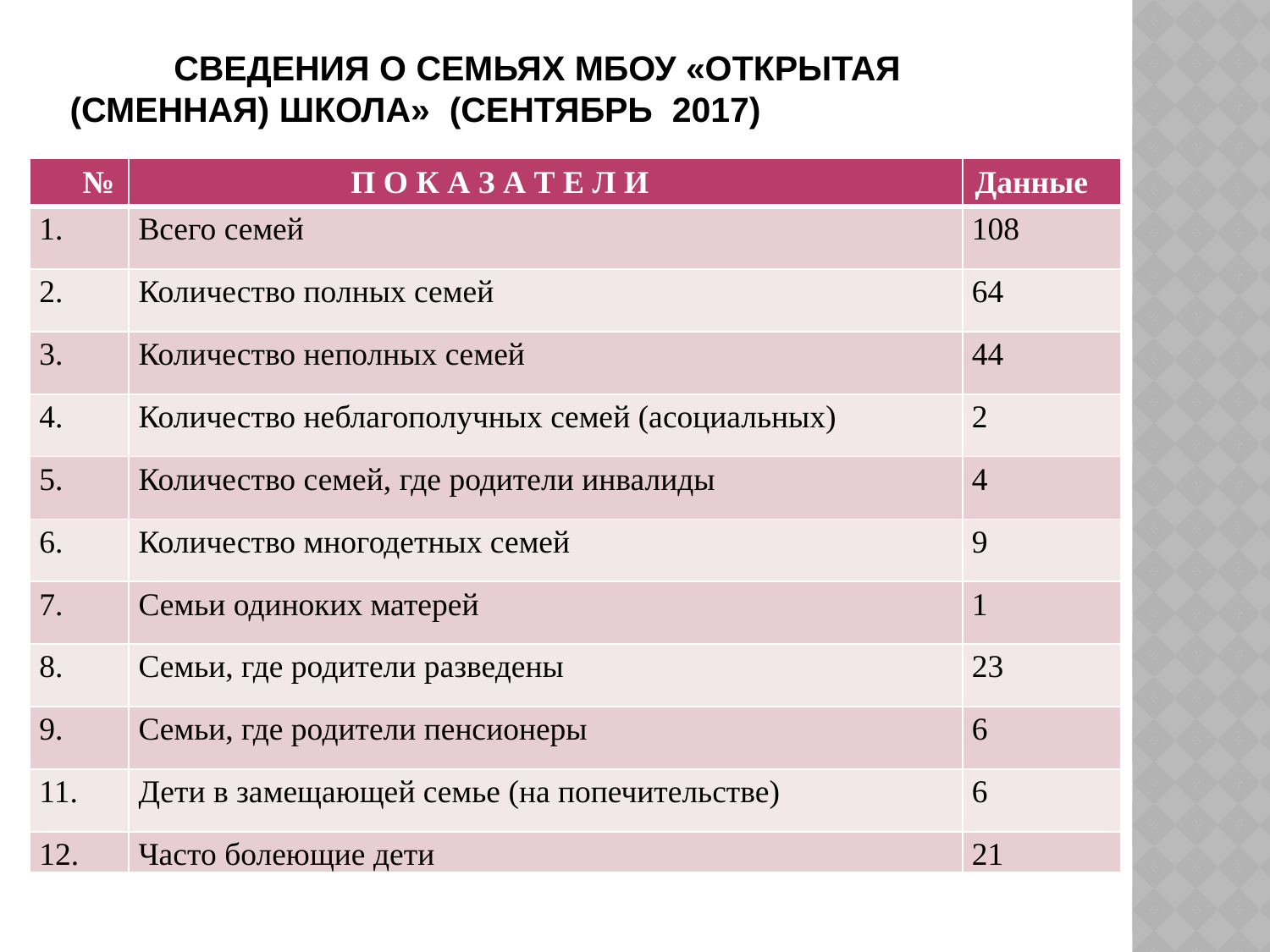

# Сведения о семьях МБОУ «Открытая 	(сменная) школа»  (сентябрь  2017)
| № | П О К А З А Т Е Л И | Данные |
| --- | --- | --- |
| 1. | Всего семей | 108 |
| 2. | Количество полных семей | 64 |
| 3. | Количество неполных семей | 44 |
| 4. | Количество неблагополучных семей (асоциальных) | 2 |
| 5. | Количество семей, где родители инвалиды | 4 |
| 6. | Количество многодетных семей | 9 |
| 7. | Семьи одиноких матерей | 1 |
| 8. | Семьи, где родители разведены | 23 |
| 9. | Семьи, где родители пенсионеры | 6 |
| 11. | Дети в замещающей семье (на попечительстве) | 6 |
| 12. | Часто болеющие дети | 21 |